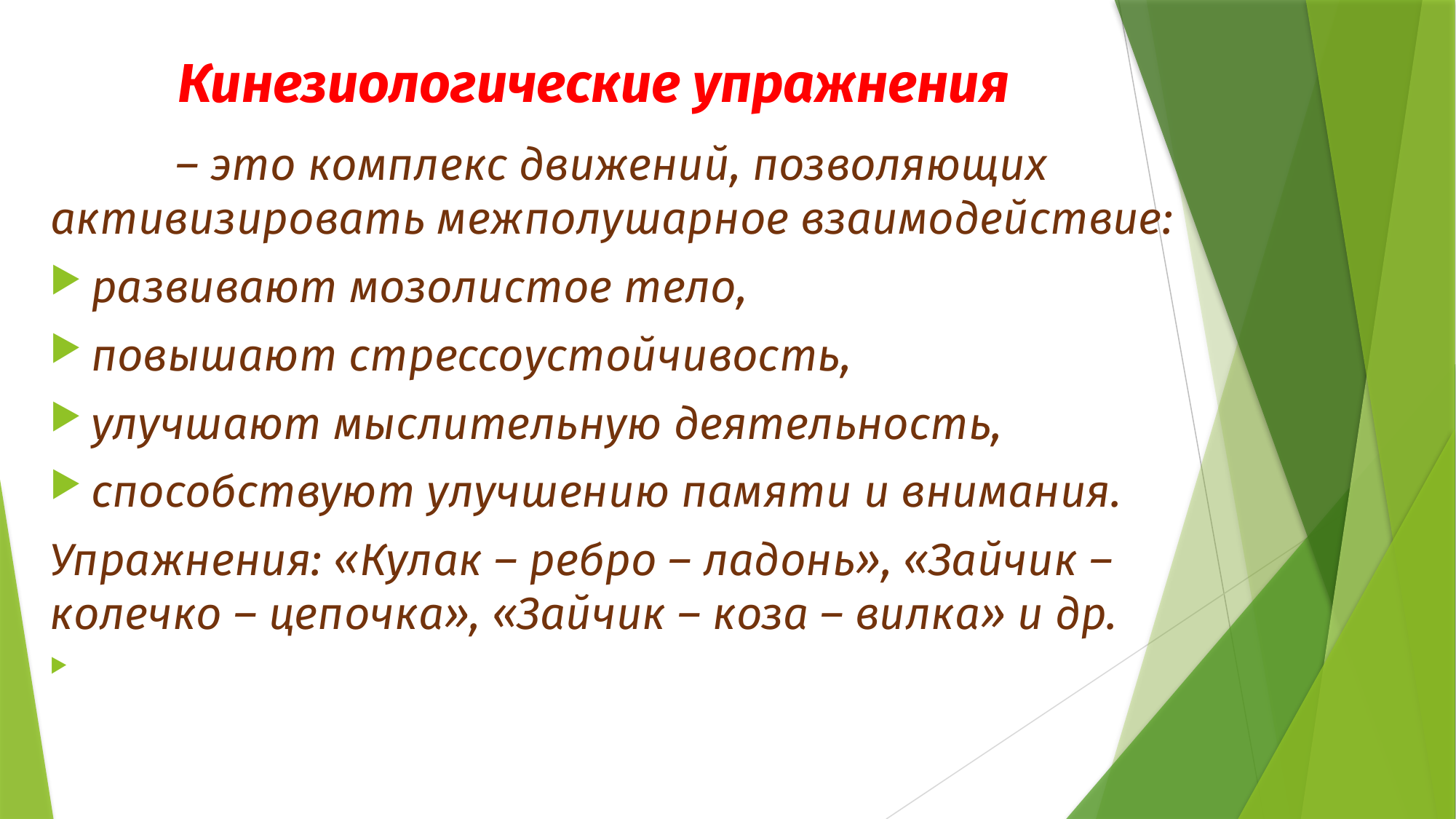

# Кинезиологические упражнения
– это комплекс движений, позволяющих активизировать межполушарное взаимодействие:
развивают мозолистое тело,
повышают стрессоустойчивость,
улучшают мыслительную деятельность,
способствуют улучшению памяти и внимания.
Упражнения: «Кулак – ребро – ладонь», «Зайчик – колечко – цепочка», «Зайчик – коза – вилка» и др.